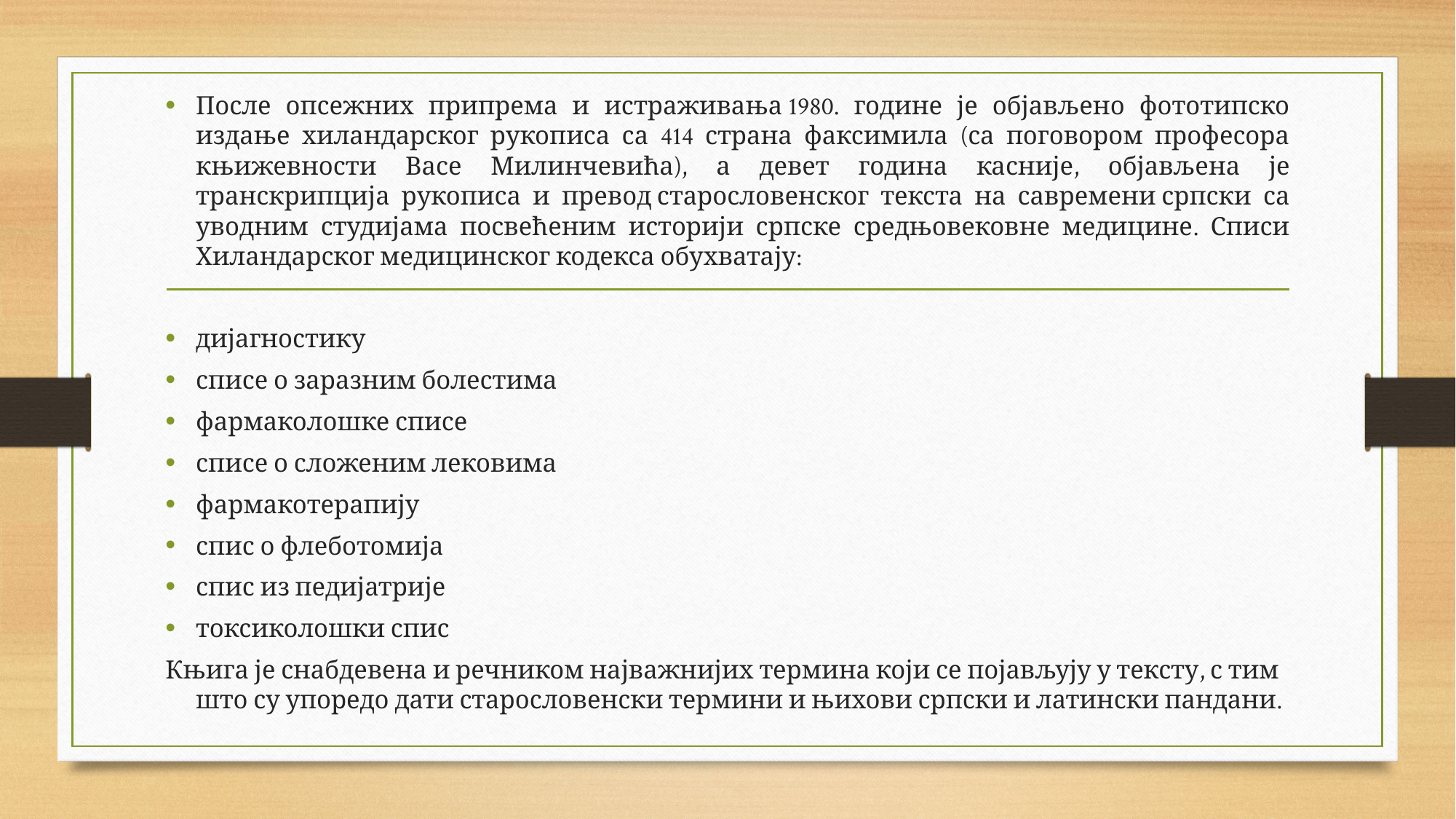

После опсежних припрема и истраживања 1980. године је објављено фототипско издање хиландарског рукописа са 414 страна факсимила (са поговором професора књижевности Васе Милинчевића), а девет година касније, објављена је транскрипција рукописа и превод старословенског текста на савремени српски са уводним студијама посвећеним историји српске средњовековне медицине. Списи Хиландарског медицинског кодекса обухватају:

дијагностику
списе о заразним болестима
фармаколошке списе
списе о сложеним лековима
фармакотерапију
спис о флеботомија
спис из педијатрије
токсиколошки спис
Књига је снабдевена и речником најважнијих термина који се појављују у тексту, с тим што су упоредо дати старословенски термини и њихови српски и латински пандани.